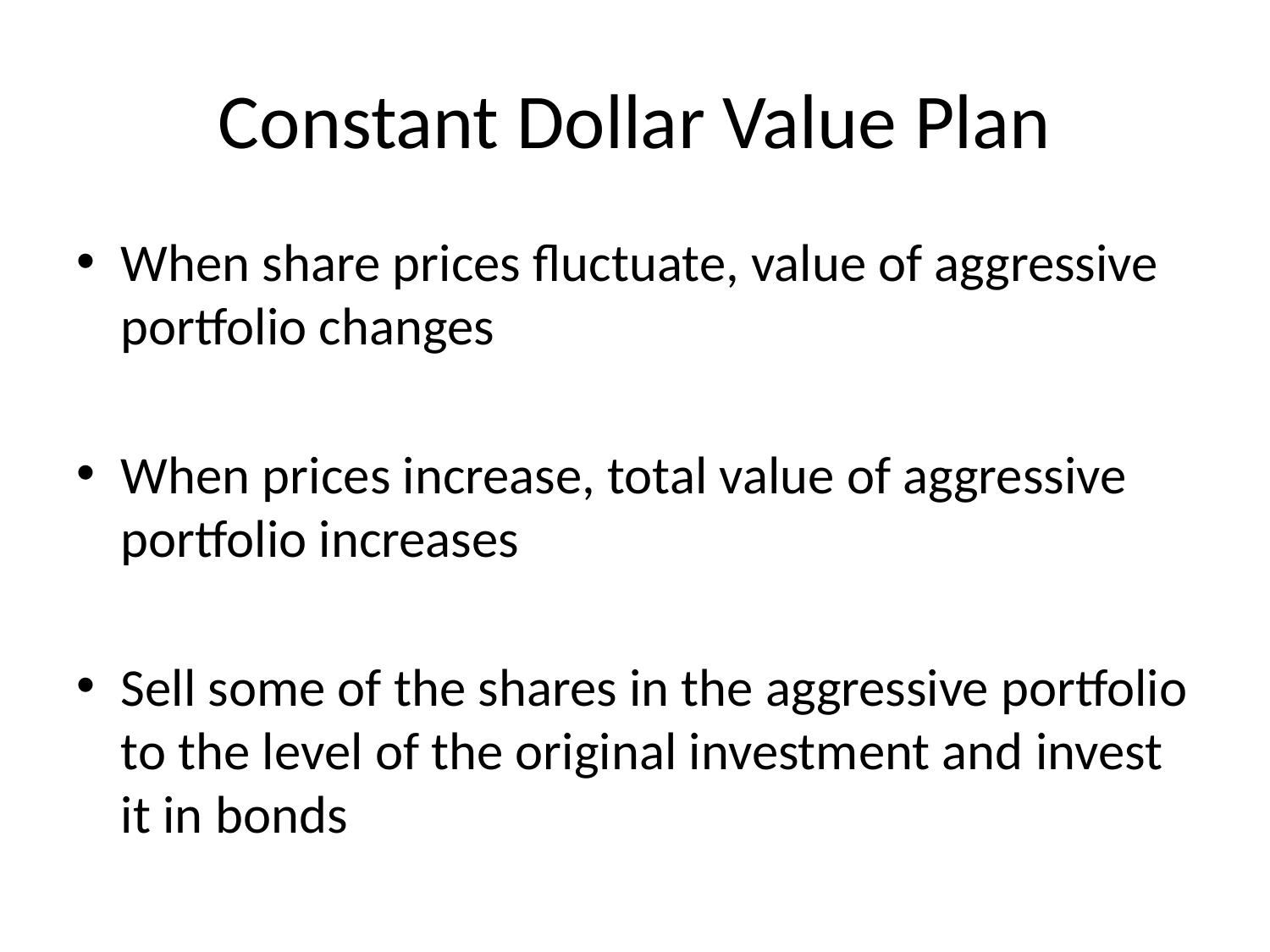

# Constant Dollar Value Plan
When share prices fluctuate, value of aggressive portfolio changes

When prices increase, total value of aggressive portfolio increases

Sell some of the shares in the aggressive portfolio to the level of the original investment and invest it in bonds